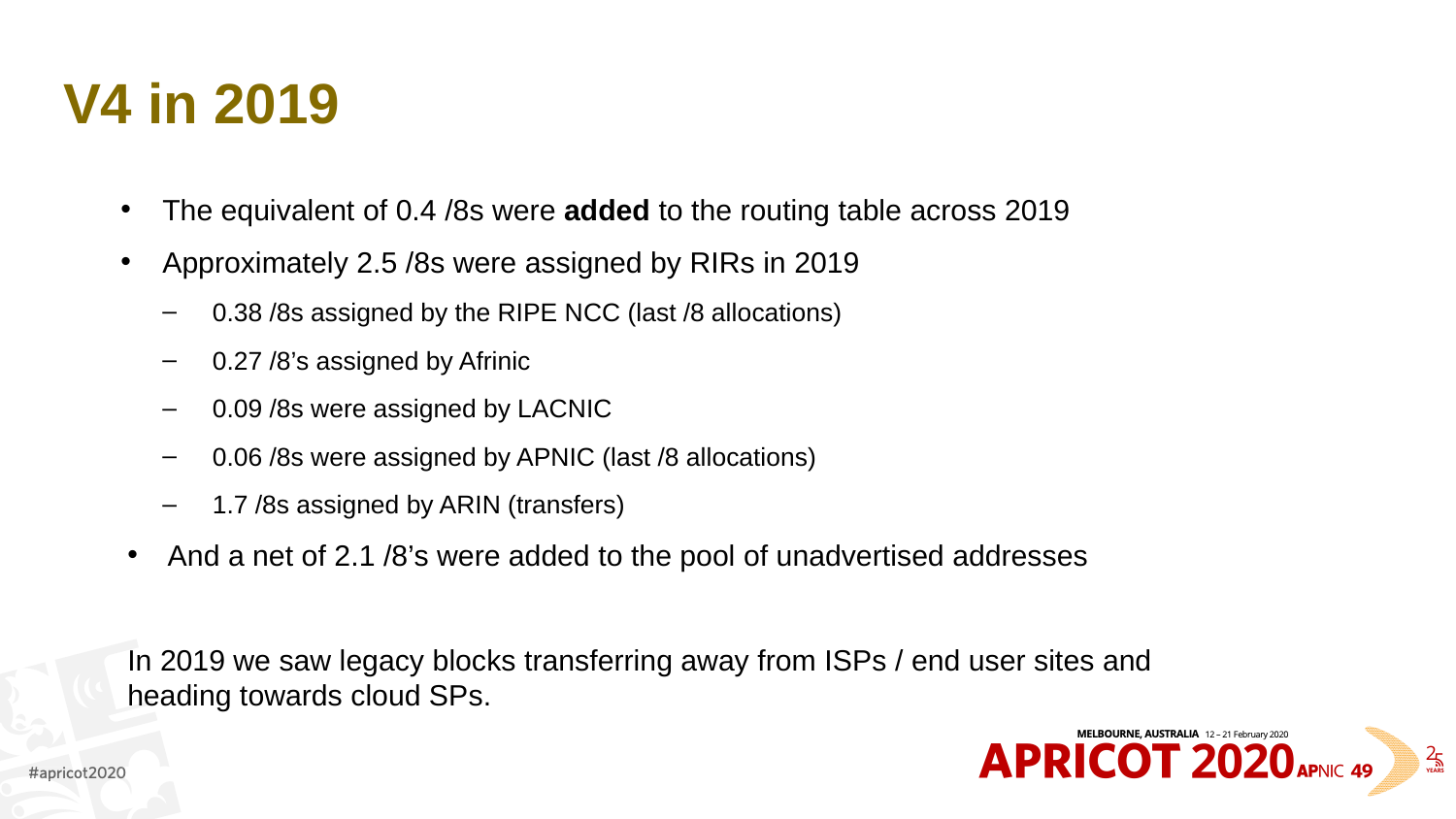

# V4 in 2019
The equivalent of 0.4 /8s were added to the routing table across 2019
Approximately 2.5 /8s were assigned by RIRs in 2019
0.38 /8s assigned by the RIPE NCC (last /8 allocations)
0.27 /8’s assigned by Afrinic
0.09 /8s were assigned by LACNIC
0.06 /8s were assigned by APNIC (last /8 allocations)
1.7 /8s assigned by ARIN (transfers)
And a net of 2.1 /8’s were added to the pool of unadvertised addresses

In 2019 we saw legacy blocks transferring away from ISPs / end user sites and heading towards cloud SPs.